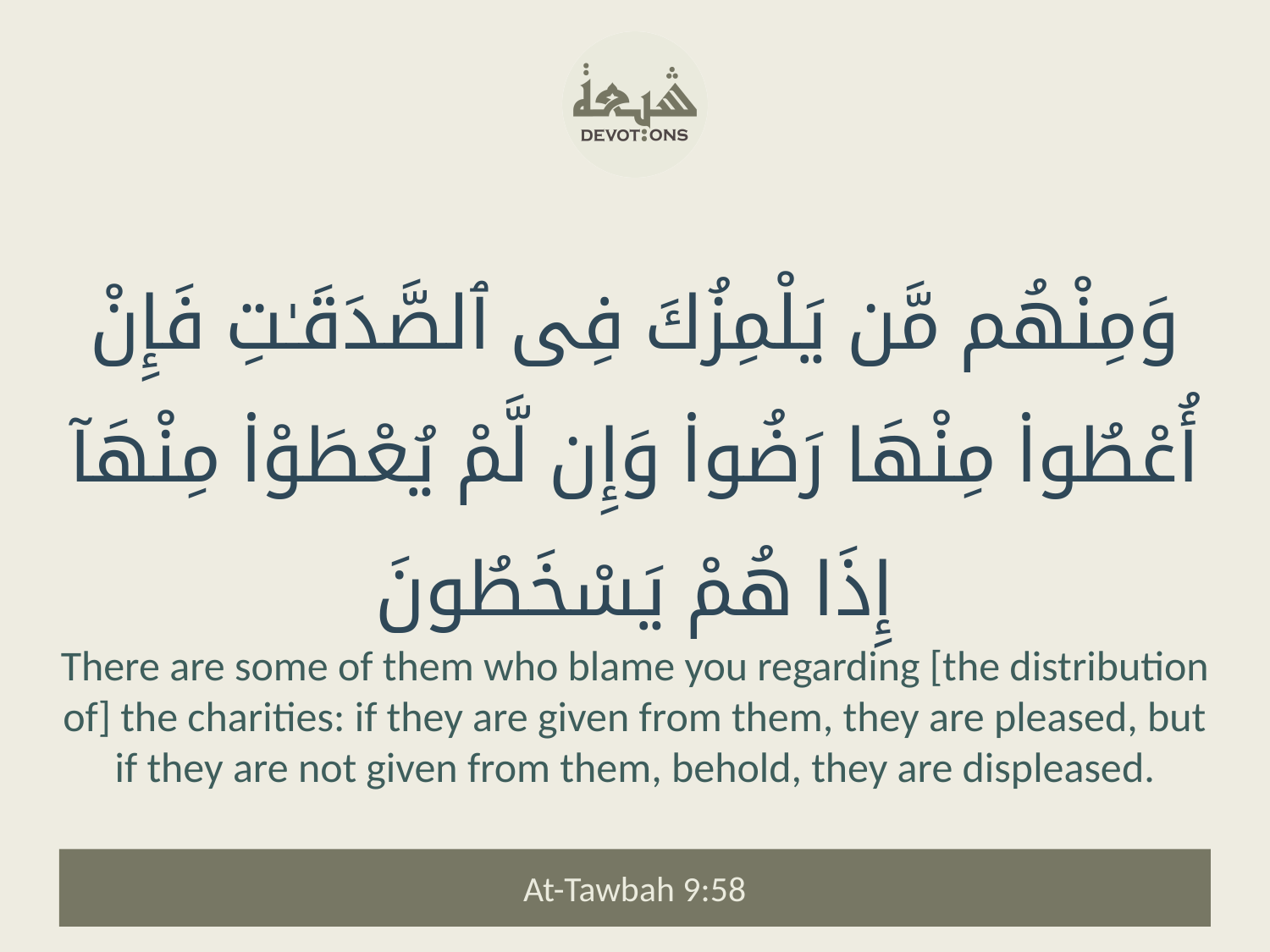

وَمِنْهُم مَّن يَلْمِزُكَ فِى ٱلصَّدَقَـٰتِ فَإِنْ أُعْطُوا۟ مِنْهَا رَضُوا۟ وَإِن لَّمْ يُعْطَوْا۟ مِنْهَآ إِذَا هُمْ يَسْخَطُونَ
There are some of them who blame you regarding [the distribution of] the charities: if they are given from them, they are pleased, but if they are not given from them, behold, they are displeased.
At-Tawbah 9:58